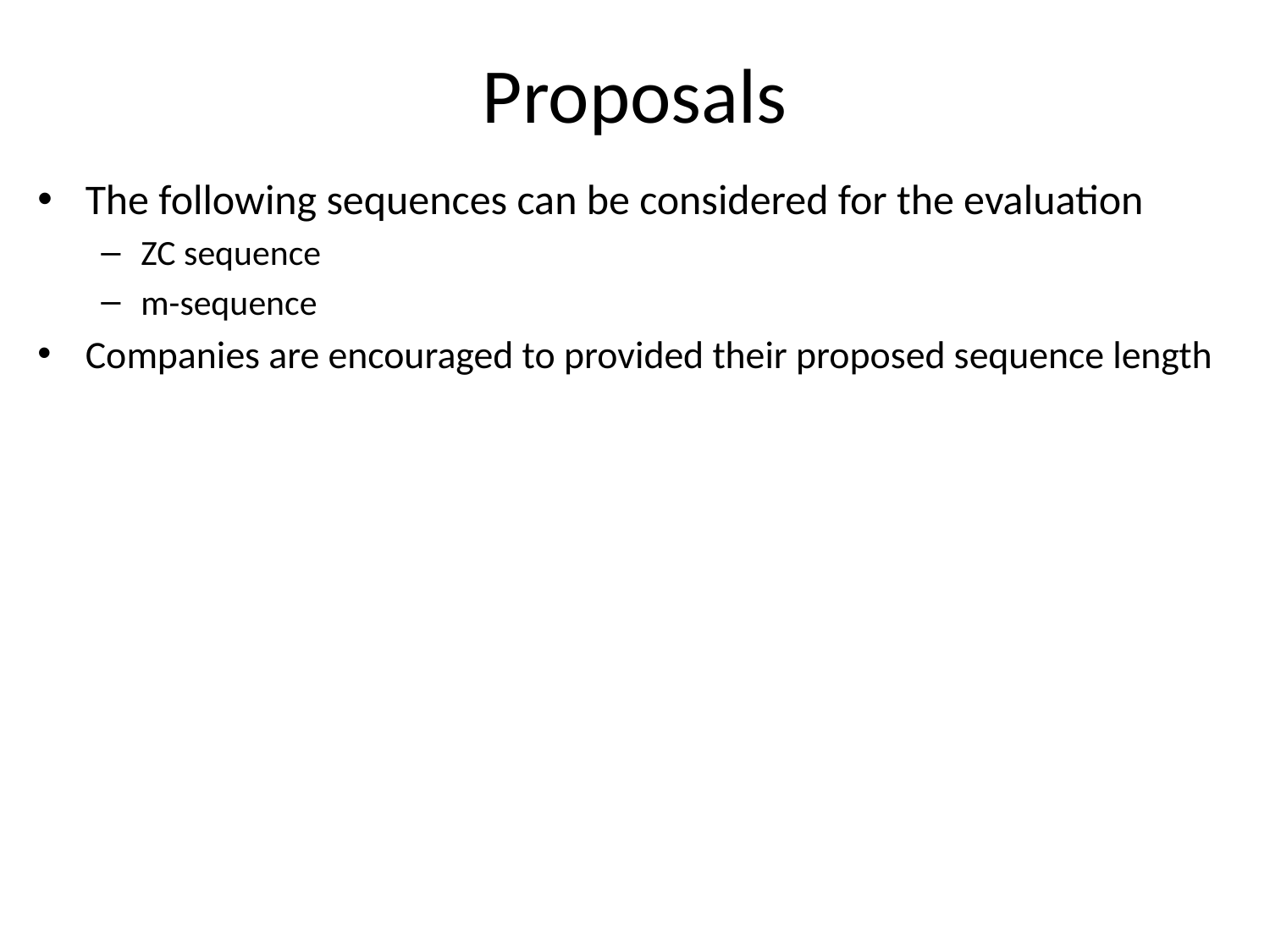

# Proposals
The following sequences can be considered for the evaluation
ZC sequence
m-sequence
Companies are encouraged to provided their proposed sequence length